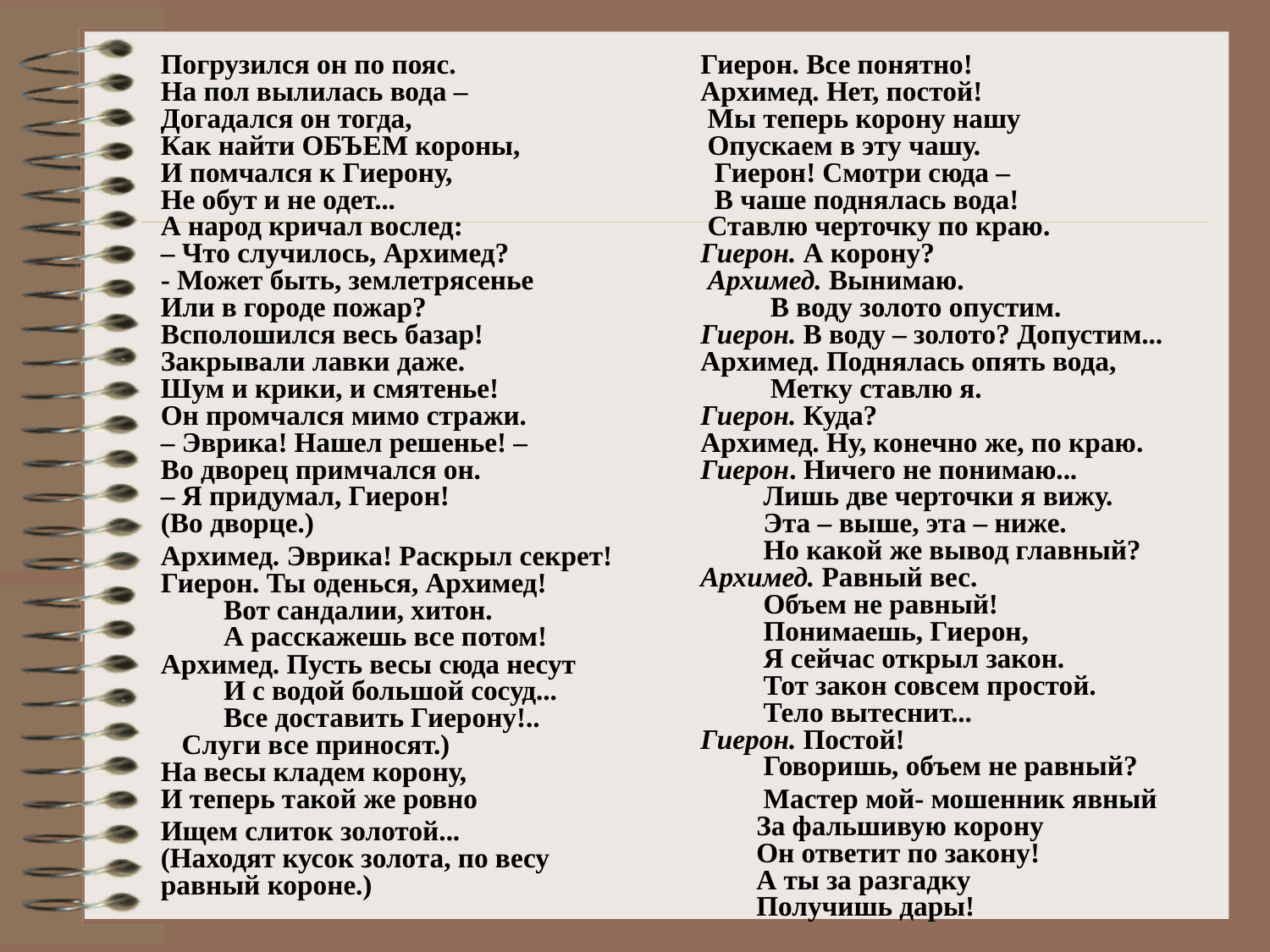

Погрузился он по пояс.
На пол вылилась вода –
Догадался он тогда,
Как найти ОБЪЕМ короны,
И помчался к Гиерону,
Не обут и не одет...
А народ кричал вослед:
– Что случилось, Архимед?
- Может быть, землетрясенье
Или в городе пожар?
Всполошился весь базар!
Закрывали лавки даже.
Шум и крики, и смятенье!
Он промчался мимо стражи.
– Эврика! Нашел решенье! –
Во дворец примчался он.
– Я придумал, Гиерон!
(Во дворце.)
Архимед. Эврика! Раскрыл секрет!
Гиерон. Ты оденься, Архимед!
         Вот сандалии, хитон.
         А расскажешь все потом!
Архимед. Пусть весы сюда несут
         И с водой большой сосуд...
         Все доставить Гиерону!..
   Слуги все приносят.)
На весы кладем корону,
И теперь такой же ровно
Ищем слиток золотой...
(Находят кусок золота, по весу равный короне.)
Гиерон. Все понятно!
Архимед. Нет, постой!
 Мы теперь корону нашу
 Опускаем в эту чашу.
  Гиерон! Смотри сюда –
  В чаше поднялась вода!
 Ставлю черточку по краю.
Гиерон. А корону?
 Архимед. Вынимаю.
          В воду золото опустим.
Гиерон. В воду – золото? Допустим...
Архимед. Поднялась опять вода,
          Метку ставлю я.
Гиерон. Куда?
Архимед. Ну, конечно же, по краю.
Гиерон. Ничего не понимаю...
         Лишь две черточки я вижу.
         Эта – выше, эта – ниже.
         Но какой же вывод главный?
Архимед. Равный вес.
         Объем не равный!
         Понимаешь, Гиерон,
         Я сейчас открыл закон.
         Тот закон совсем простой.
         Тело вытеснит...
Гиерон. Постой!
         Говоришь, объем не равный?
         Мастер мой- мошенник явный
        За фальшивую корону
        Он ответит по закону!
        А ты за разгадку
        Получишь дары!